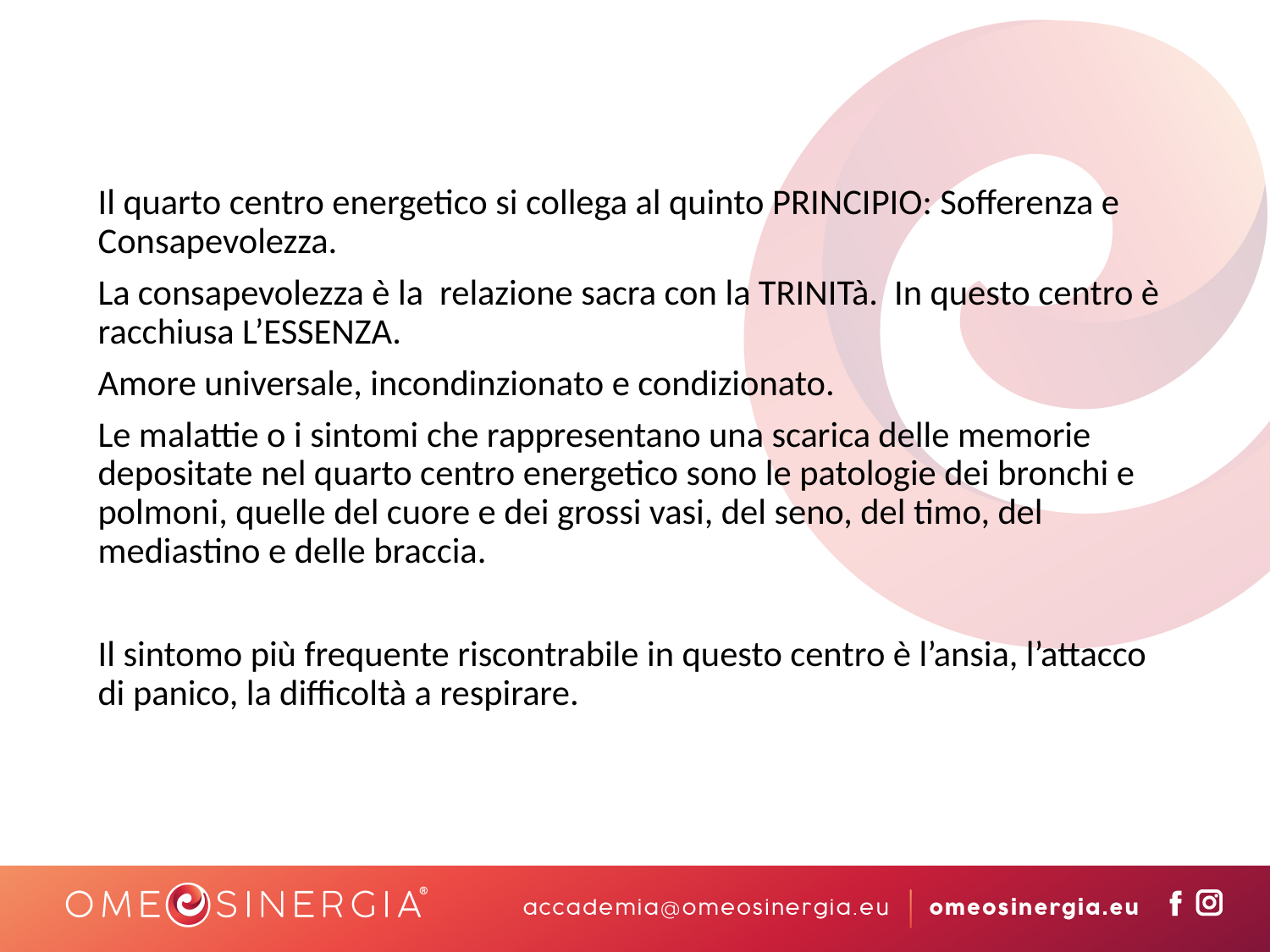

Il quarto centro energetico si collega al quinto PRINCIPIO: Sofferenza e Consapevolezza.
La consapevolezza è la  relazione sacra con la TRINITà.  In questo centro è racchiusa L’ESSENZA.
Amore universale, incondinzionato e condizionato.
Le malattie o i sintomi che rappresentano una scarica delle memorie depositate nel quarto centro energetico sono le patologie dei bronchi e polmoni, quelle del cuore e dei grossi vasi, del seno, del timo, del mediastino e delle braccia.

Il sintomo più frequente riscontrabile in questo centro è l’ansia, l’attacco di panico, la difficoltà a respirare.